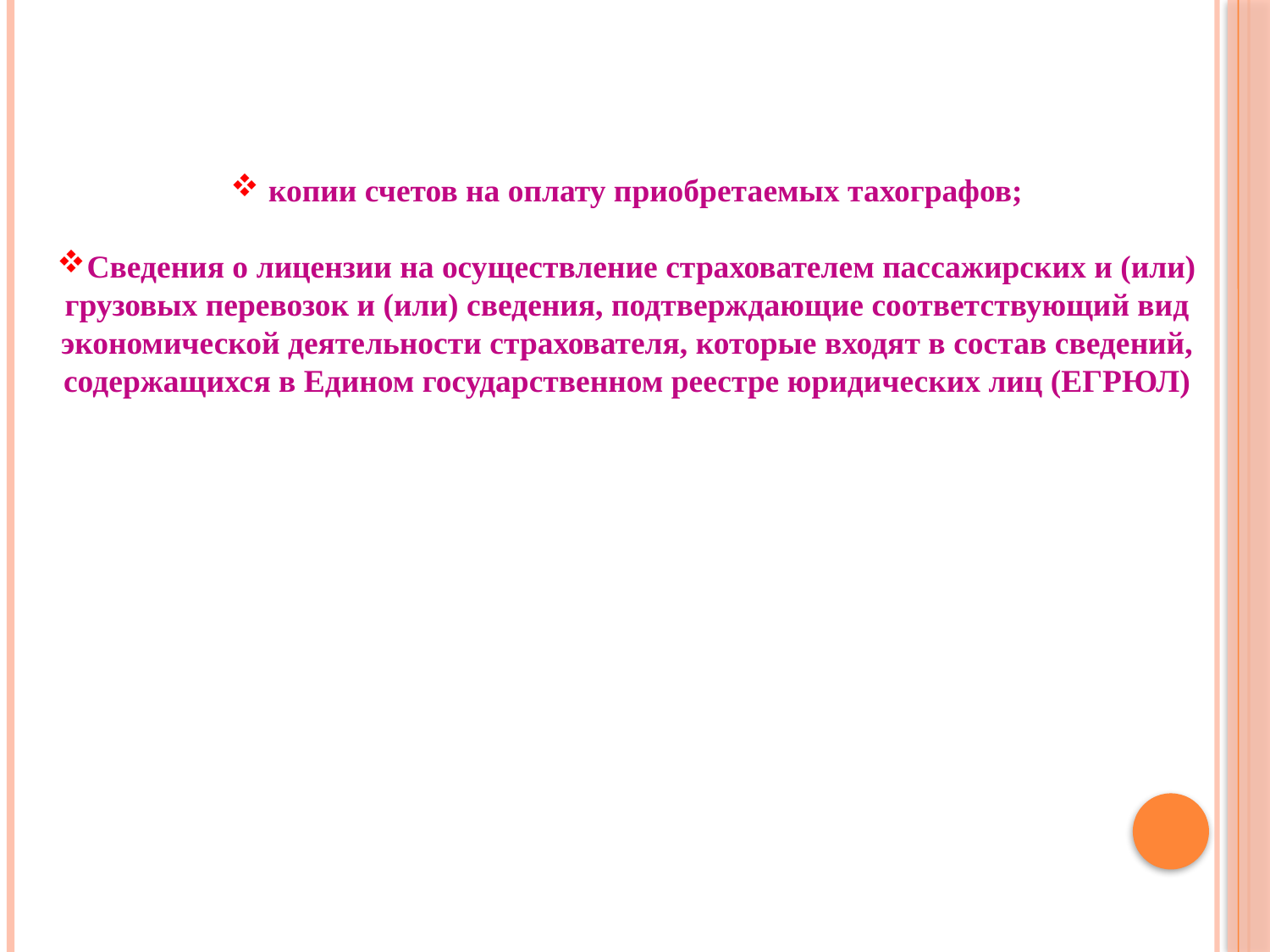

копии счетов на оплату приобретаемых тахографов;

Сведения о лицензии на осуществление страхователем пассажирских и (или) грузовых перевозок и (или) сведения, подтверждающие соответствующий вид экономической деятельности страхователя, которые входят в состав сведений, содержащихся в Едином государственном реестре юридических лиц (ЕГРЮЛ)